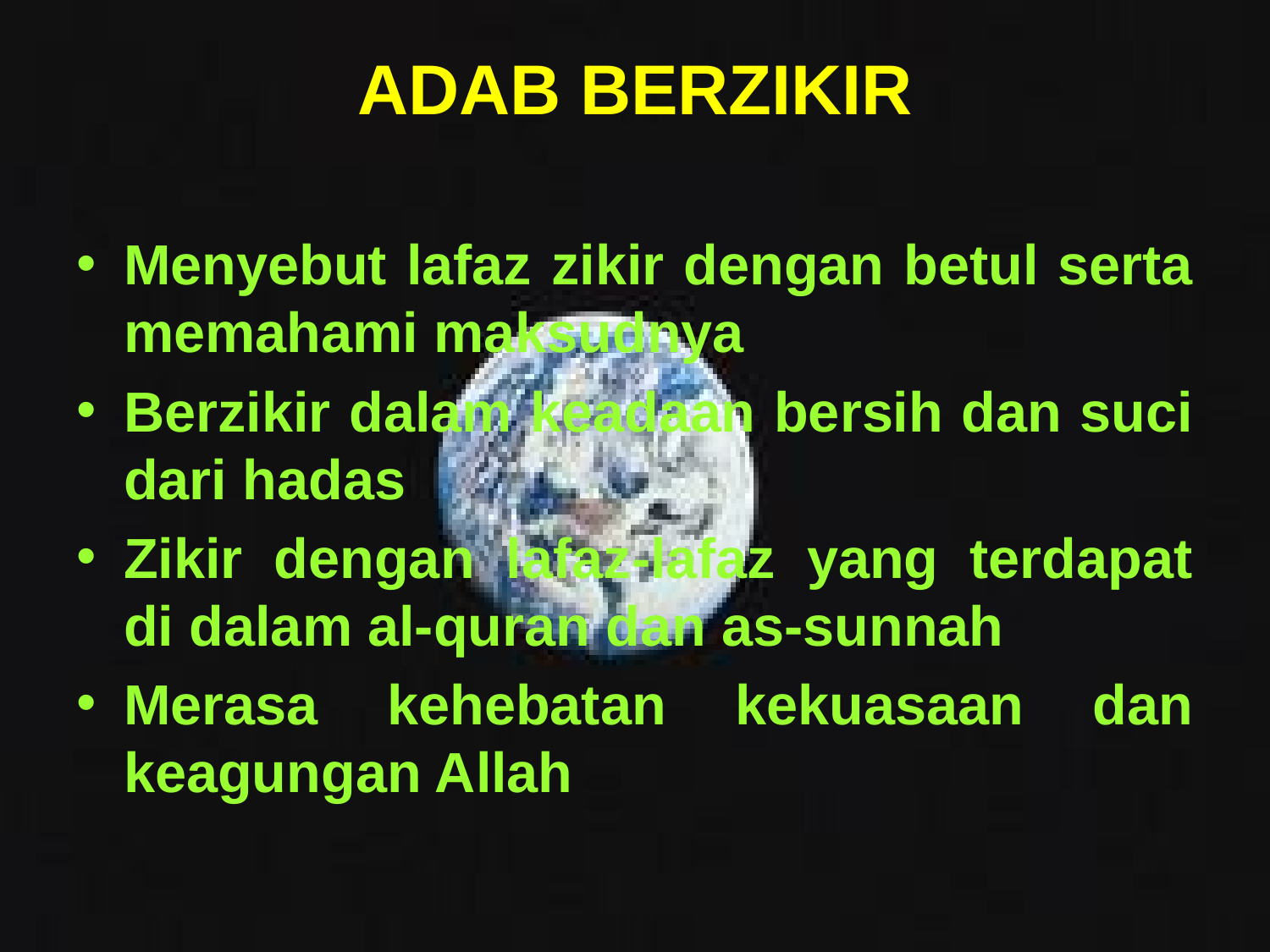

# ADAB BERZIKIR
Menyebut lafaz zikir dengan betul serta memahami maksudnya
Berzikir dalam keadaan bersih dan suci dari hadas
Zikir dengan lafaz-lafaz yang terdapat di dalam al-quran dan as-sunnah
Merasa kehebatan kekuasaan dan keagungan Allah